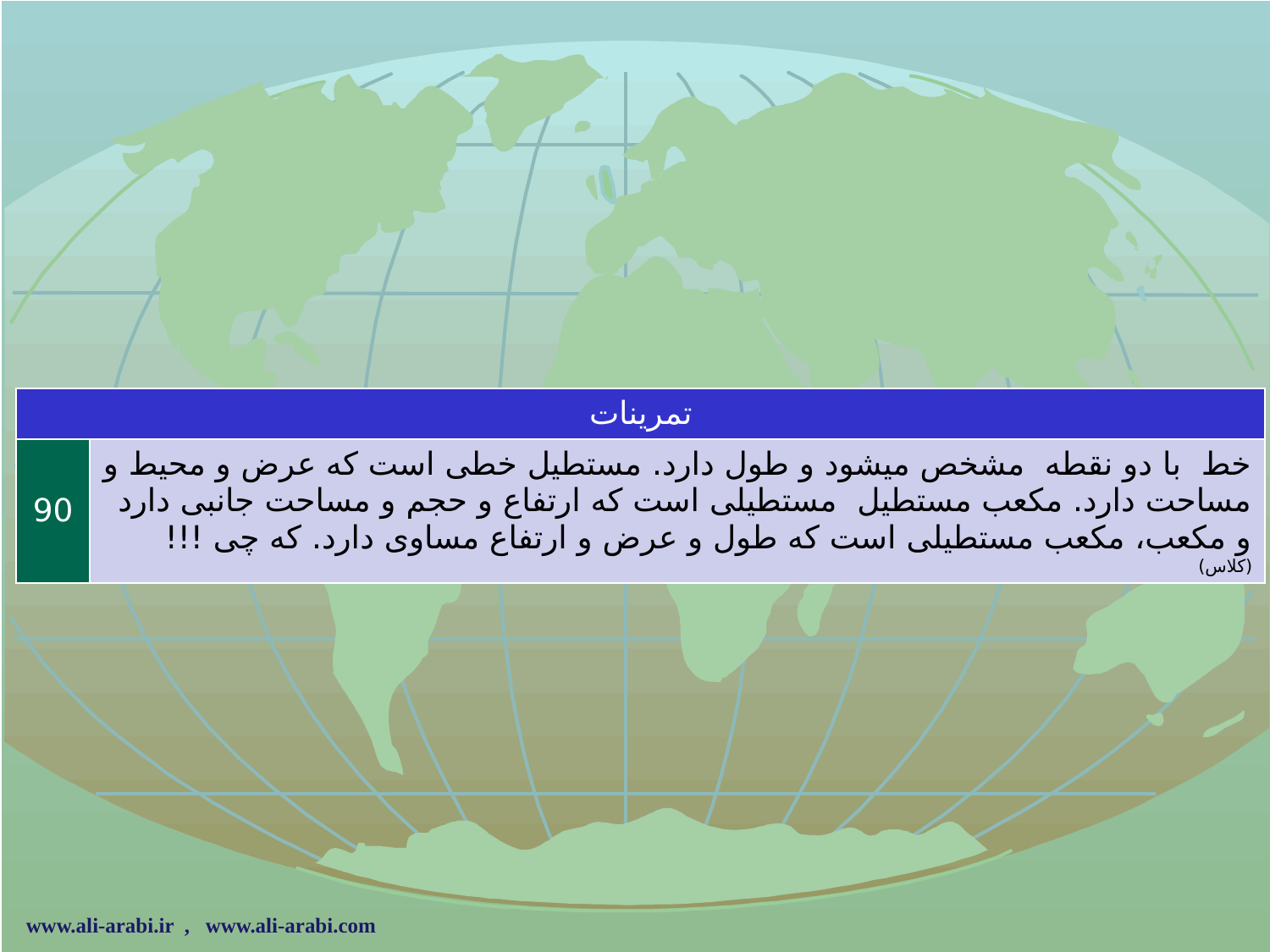

| تمرینات |  |
| --- | --- |
| 90 | خط با دو نقطه مشخص میشود و طول دارد. مستطیل خطی است که عرض و محیط و مساحت دارد. مکعب مستطیل مستطیلی است که ارتفاع و حجم و مساحت جانبی دارد و مکعب، مکعب مستطیلی است که طول و عرض و ارتفاع مساوی دارد. که چی !!! (کلاس) |